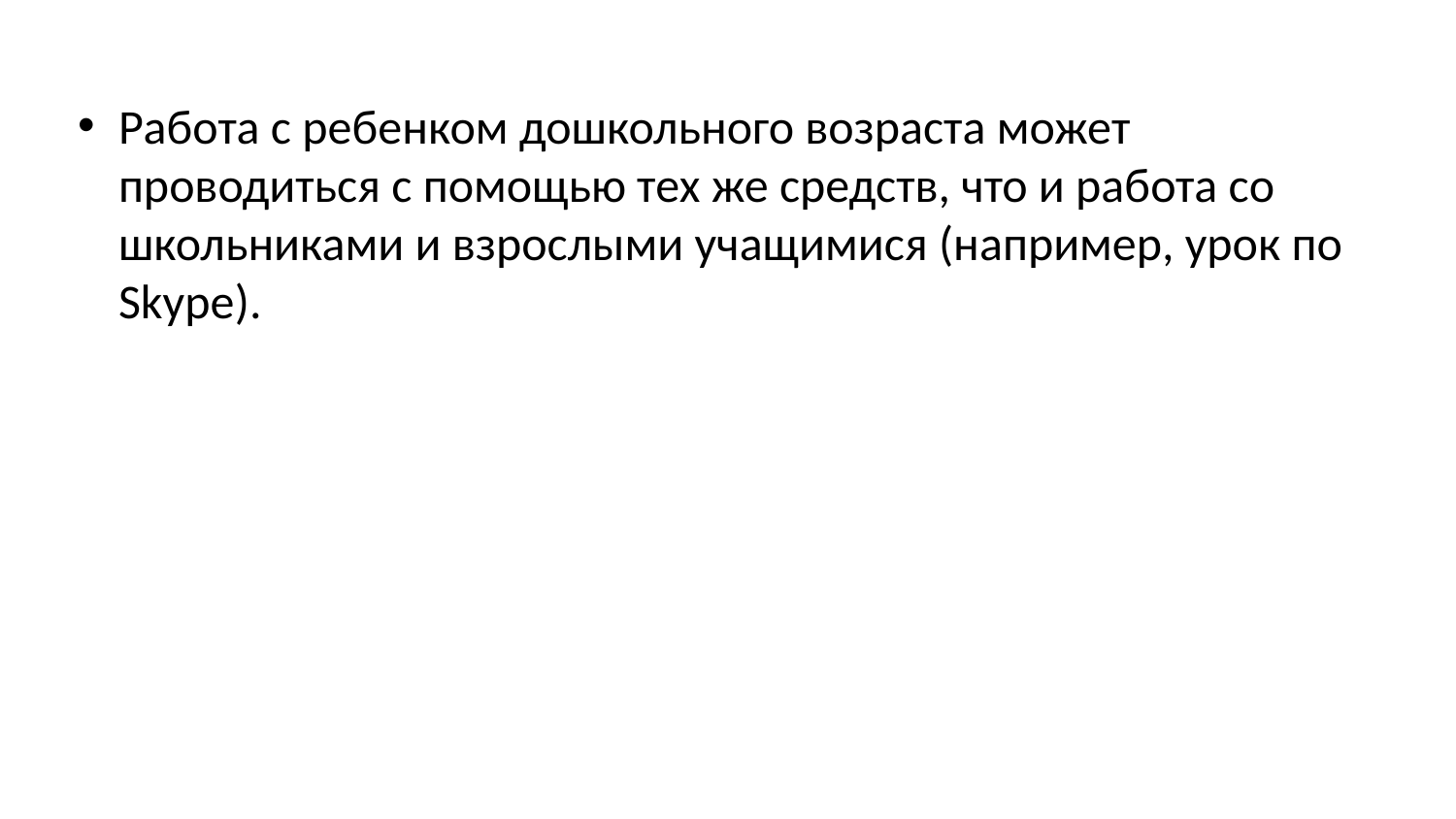

Работа с ребенком дошкольного возраста может проводиться с помощью тех же средств, что и работа со школьниками и взрослыми учащимися (например, урок по Skype).